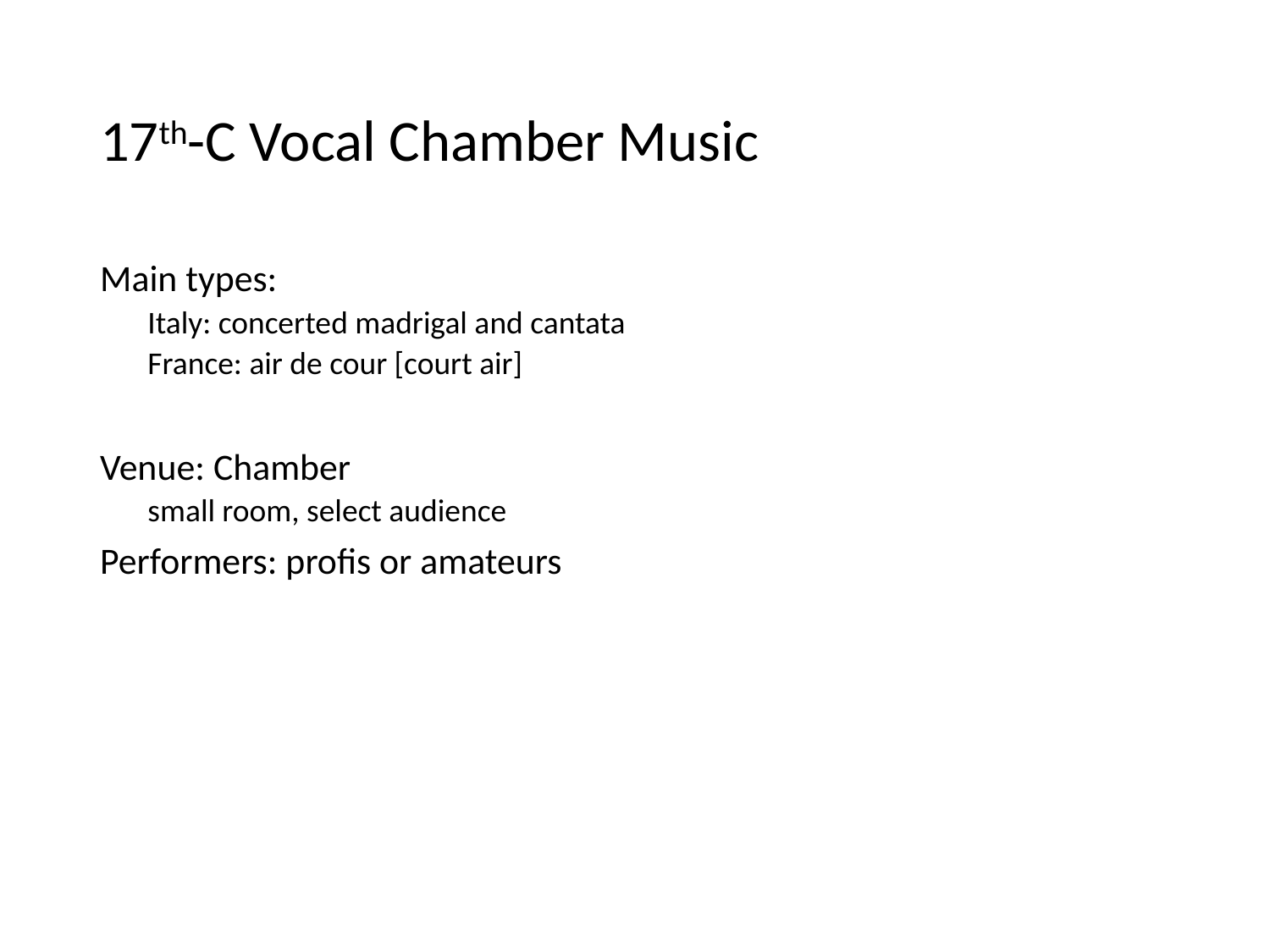

# 17th-C Vocal Chamber Music
Main types:
Italy: concerted madrigal and cantata
France: air de cour [court air]

Venue: Chamber
small room, select audience
Performers: profis or amateurs